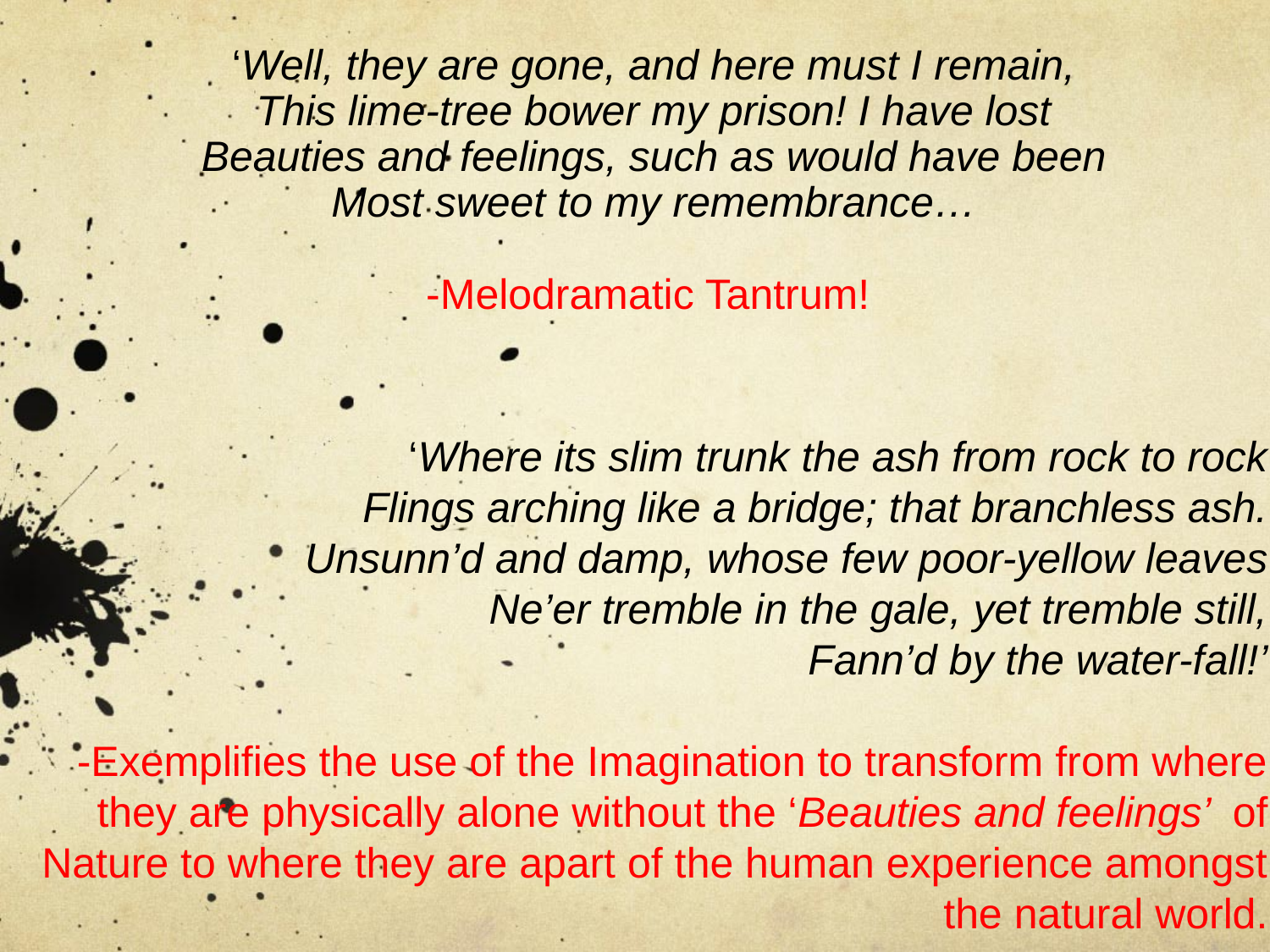

‘Well, they are gone, and here must I remain,
This lime-tree bower my prison! I have lost
Beauties and feelings, such as would have been
Most sweet to my remembrance…

-Melodramatic Tantrum!
‘Where its slim trunk the ash from rock to rock
Flings arching like a bridge; that branchless ash.
Unsunn’d and damp, whose few poor-yellow leaves
Ne’er tremble in the gale, yet tremble still,
Fann’d by the water-fall!’

-Exemplifies the use of the Imagination to transform from where they are physically alone without the ‘Beauties and feelings’  of Nature to where they are apart of the human experience amongst the natural world.